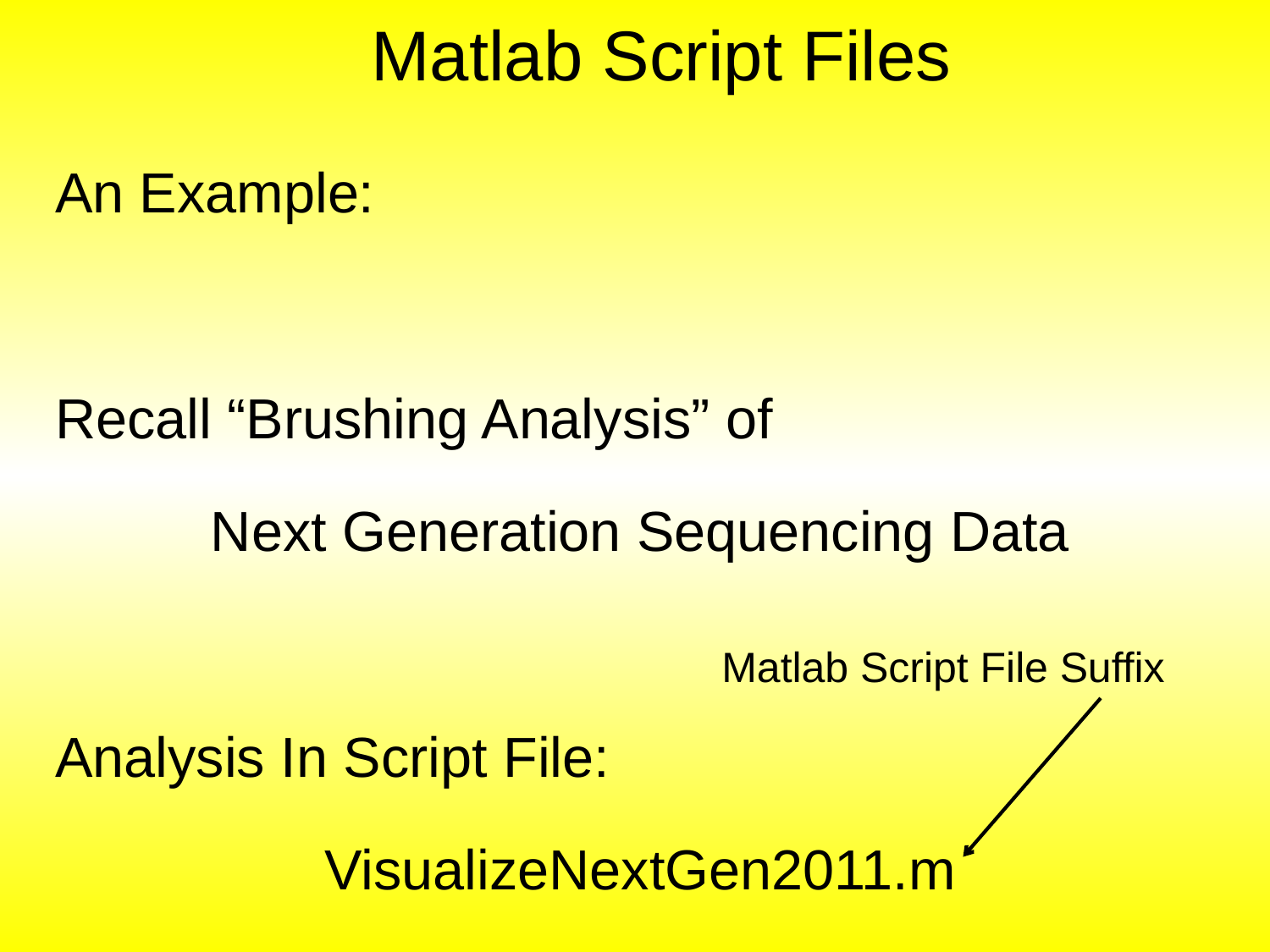

# Matlab Script Files
An Example:

Recall “Brushing Analysis” of
Next Generation Sequencing Data

Analysis In Script File:
VisualizeNextGen2011.m

Matlab Script File Suffix